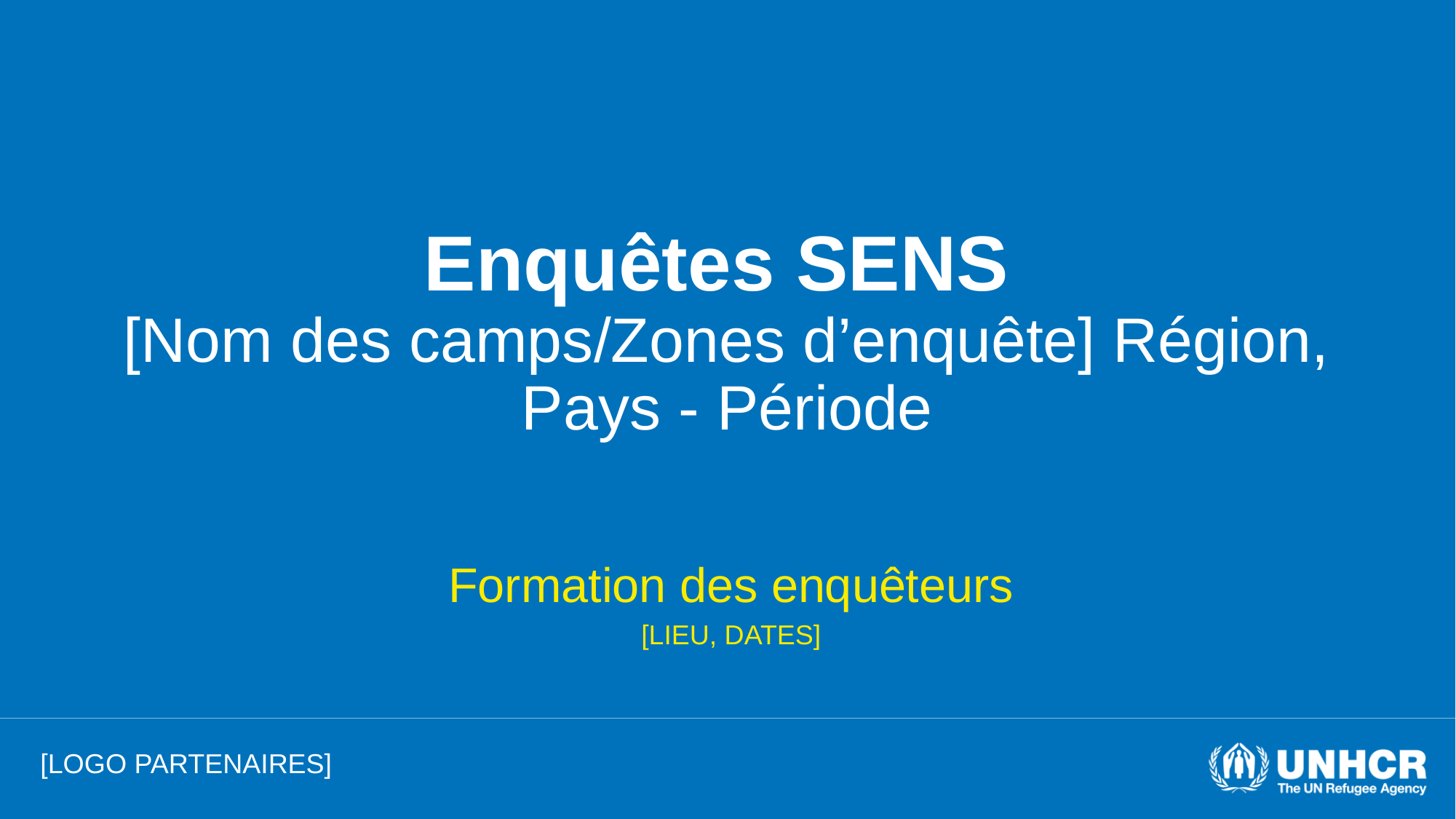

# Enquêtes SENS [Nom des camps/Zones d’enquête] Région, Pays - Période
Formation des enquêteurs
[LIEU, DATES]
[LOGO PARTENAIRES]